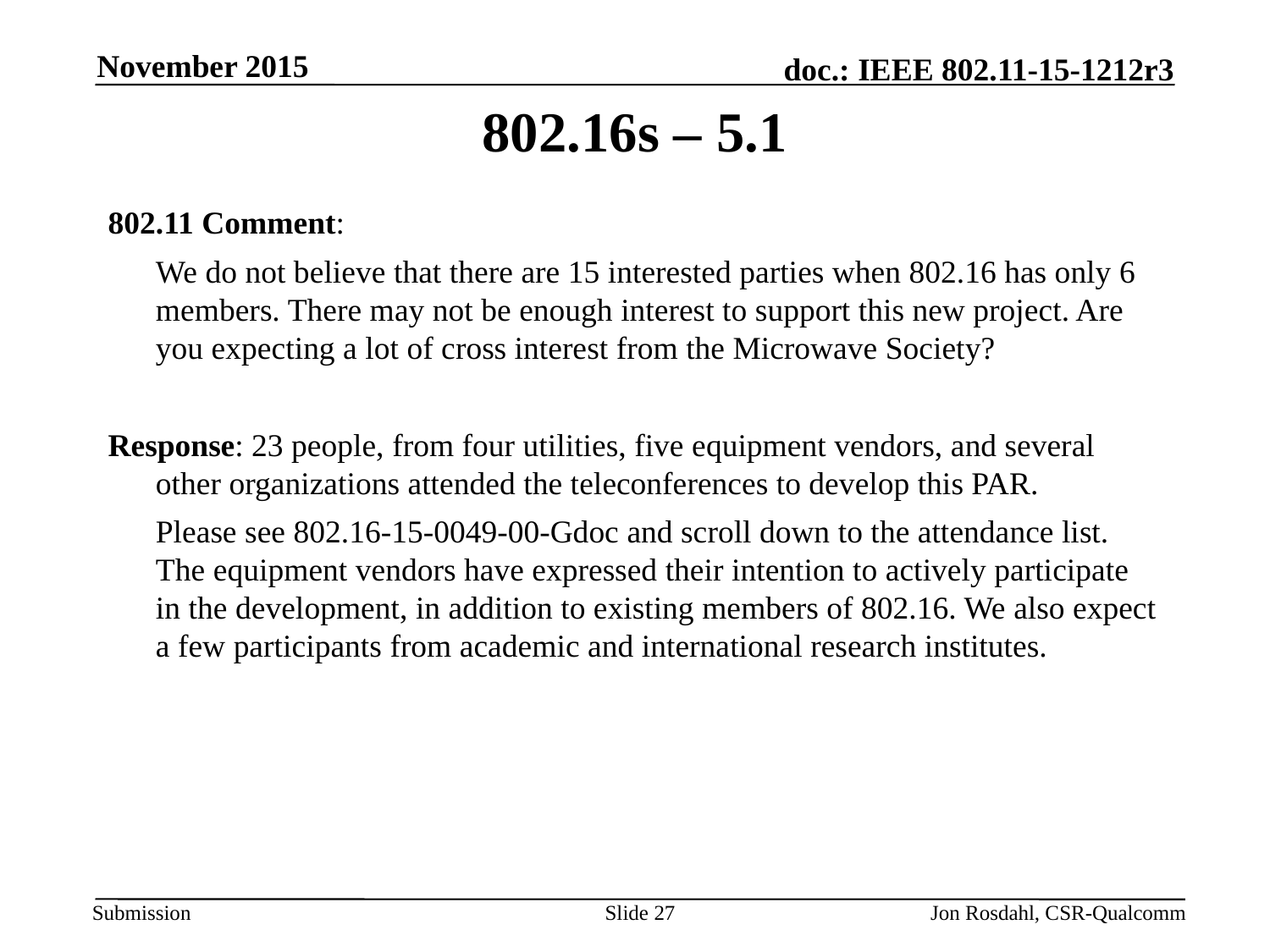

November 2015
# 802.16s – 5.1
802.11 Comment:
	We do not believe that there are 15 interested parties when 802.16 has only 6 members. There may not be enough interest to support this new project. Are you expecting a lot of cross interest from the Microwave Society?

Response: 23 people, from four utilities, five equipment vendors, and several other organizations attended the teleconferences to develop this PAR.
	Please see 802.16-15-0049-00-Gdoc and scroll down to the attendance list. The equipment vendors have expressed their intention to actively participate in the development, in addition to existing members of 802.16. We also expect a few participants from academic and international research institutes.
Slide 27
Jon Rosdahl, CSR-Qualcomm